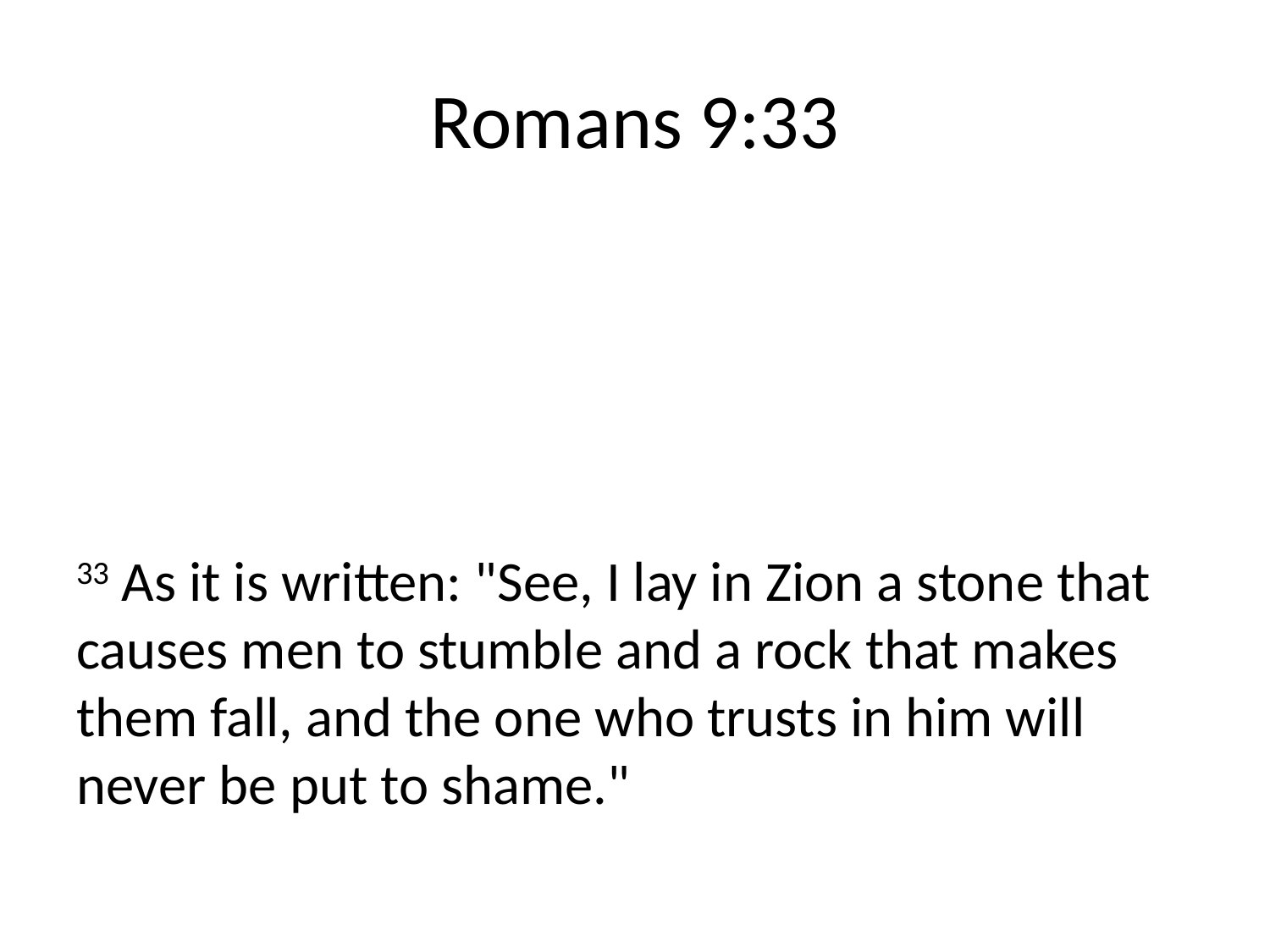

# Romans 9:33

33 As it is written: "See, I lay in Zion a stone that causes men to stumble and a rock that makes them fall, and the one who trusts in him will never be put to shame."